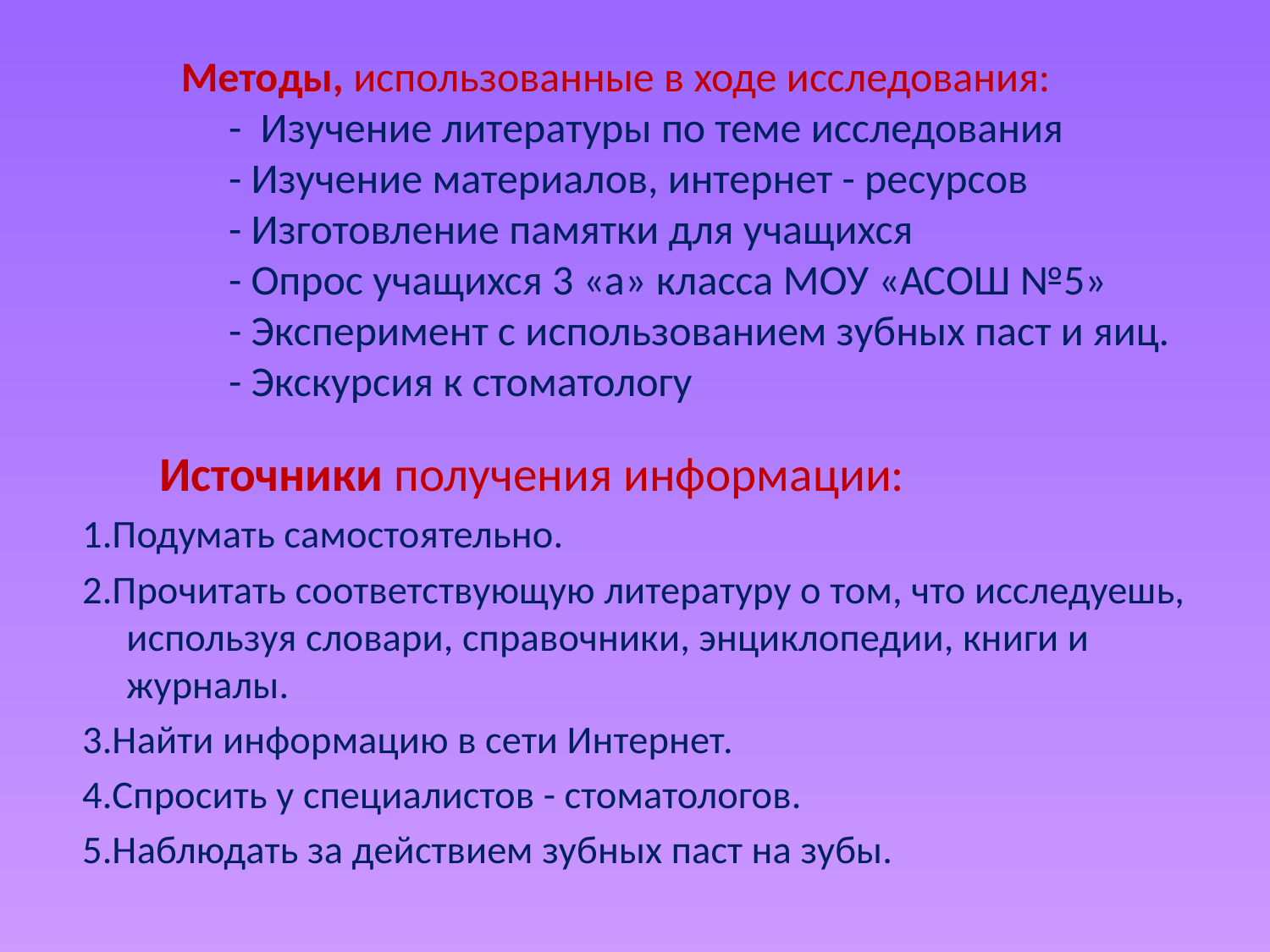

# Методы, использованные в ходе исследования: -  Изучение литературы по теме исследования - Изучение материалов, интернет - ресурсов - Изготовление памятки для учащихся - Опрос учащихся 3 «а» класса МОУ «АСОШ №5» - Эксперимент с использованием зубных паст и яиц. - Экскурсия к стоматологу
       Источники получения информации:
1.Подумать самостоятельно.
2.Прочитать соответствующую литературу о том, что исследуешь, используя словари, справочники, энциклопедии, книги и журналы.
3.Найти информацию в сети Интернет.
4.Спросить у специалистов - стоматологов.
5.Наблюдать за действием зубных паст на зубы.